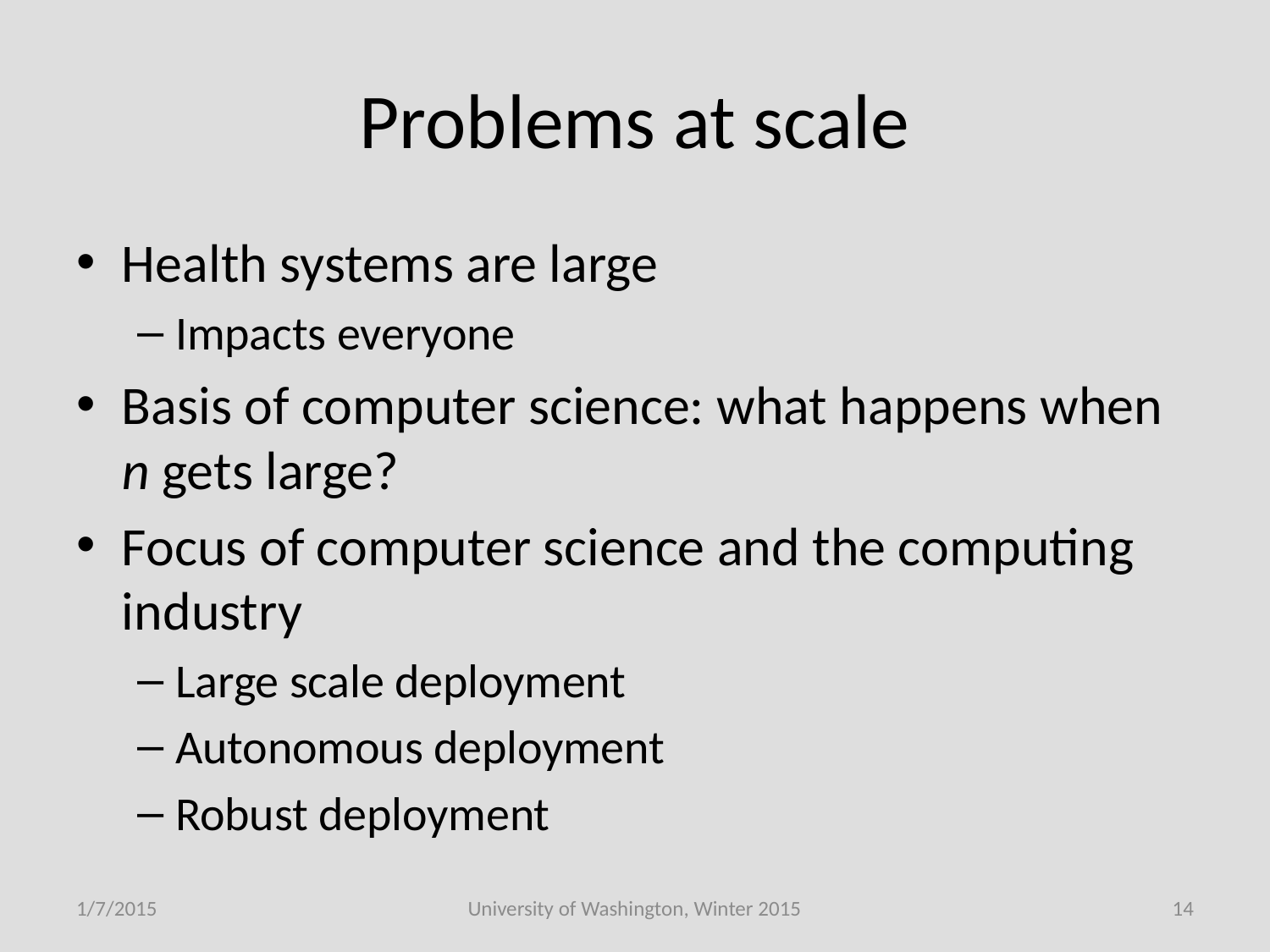

# Problems at scale
Health systems are large
Impacts everyone
Basis of computer science: what happens when n gets large?
Focus of computer science and the computing industry
Large scale deployment
Autonomous deployment
Robust deployment
1/7/2015
University of Washington, Winter 2015
14